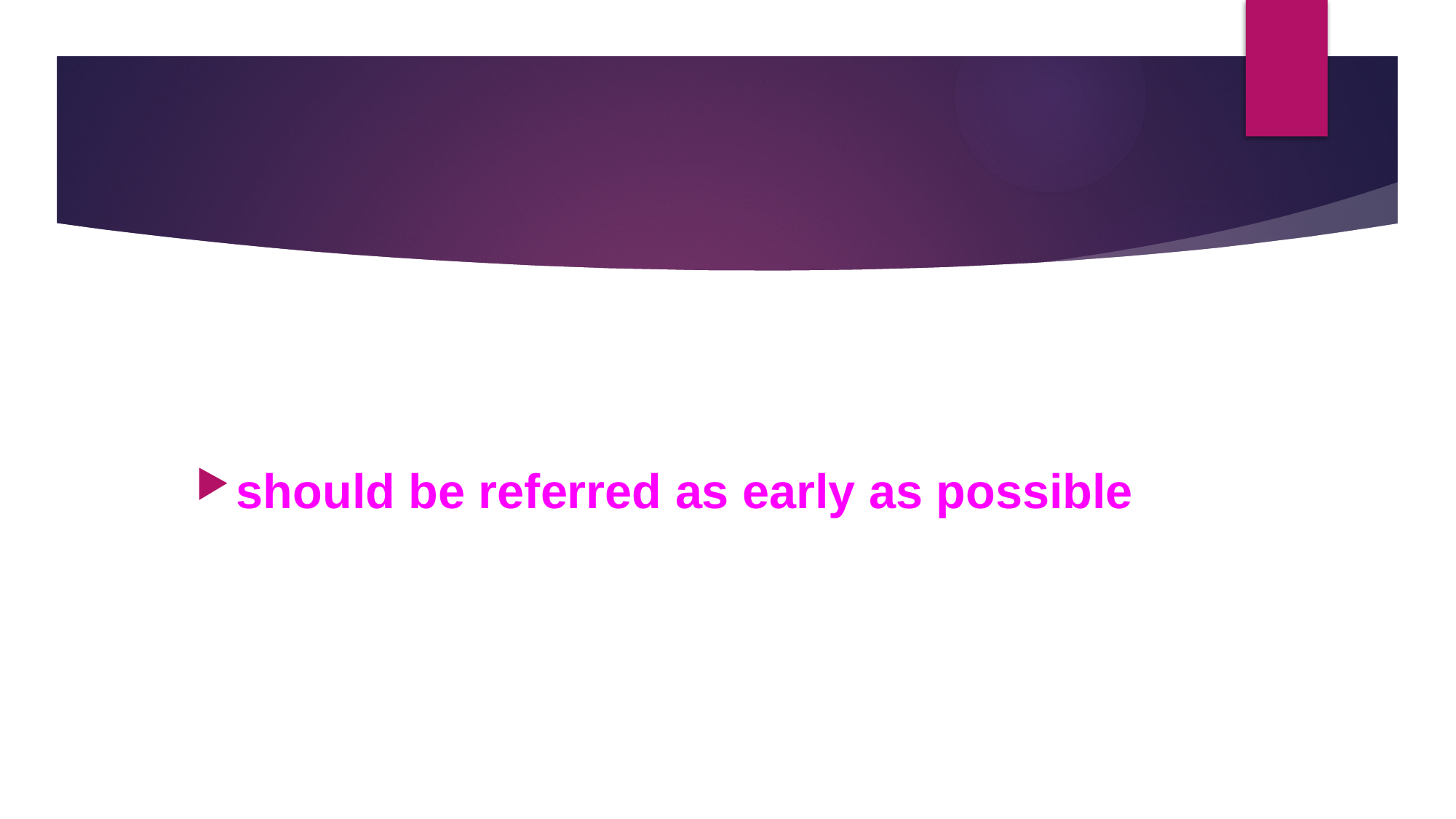

#

should be referred as early as possible